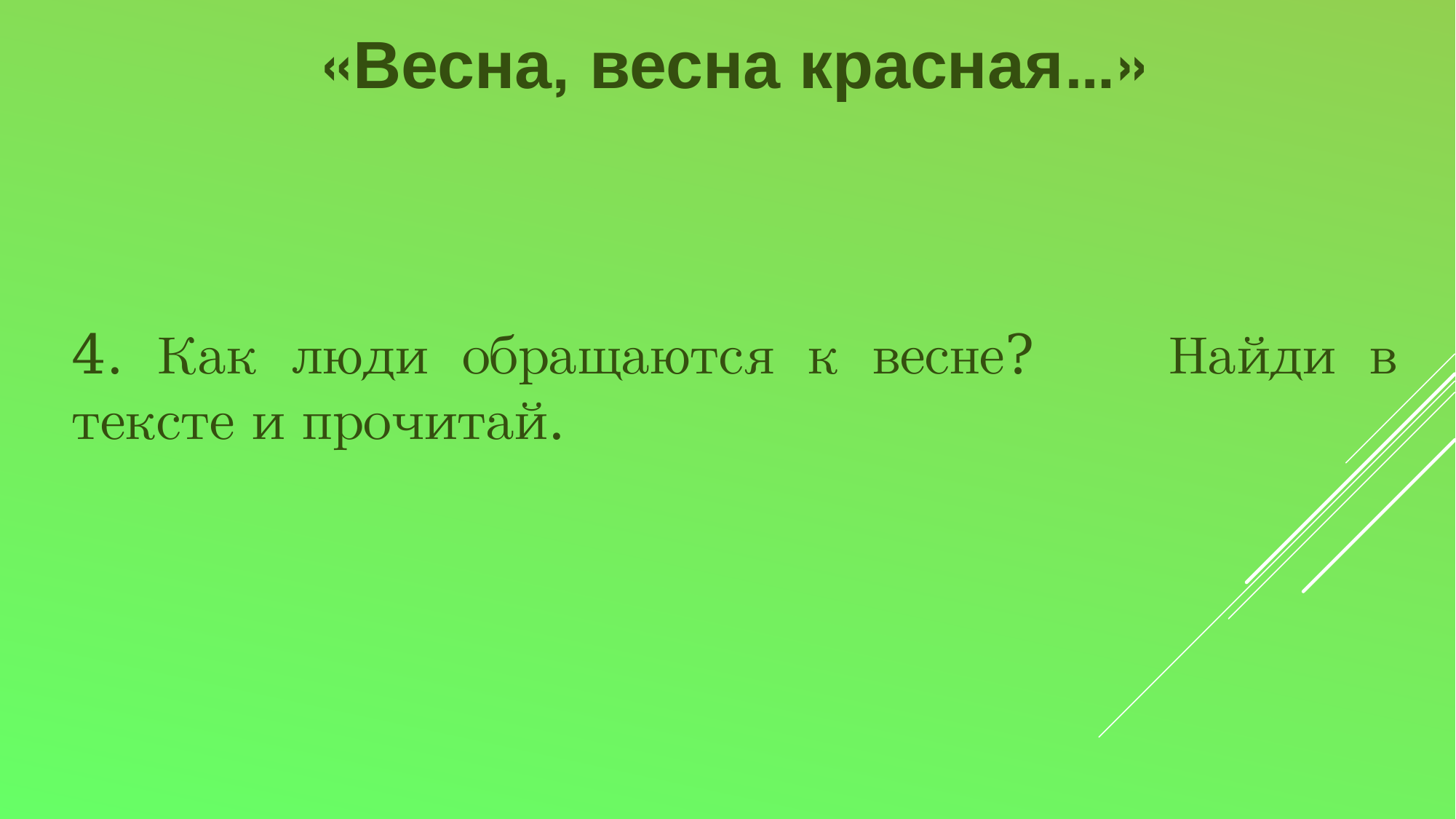

«Весна, весна красная…»
4. Как люди обращаются к весне?    Найди в тексте и прочитай.